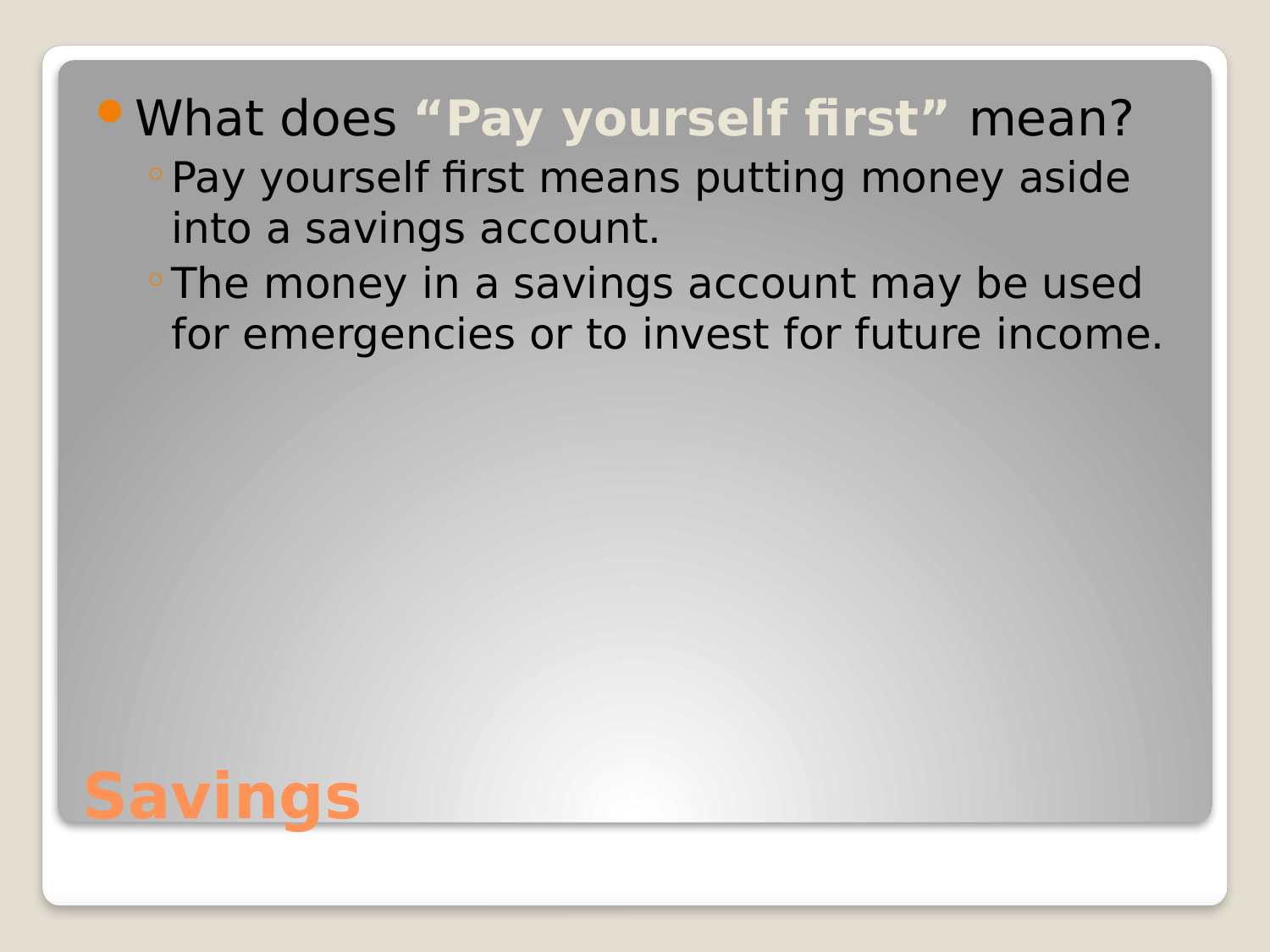

What does “Pay yourself first” mean?
Pay yourself first means putting money aside into a savings account.
The money in a savings account may be used for emergencies or to invest for future income.
# Savings